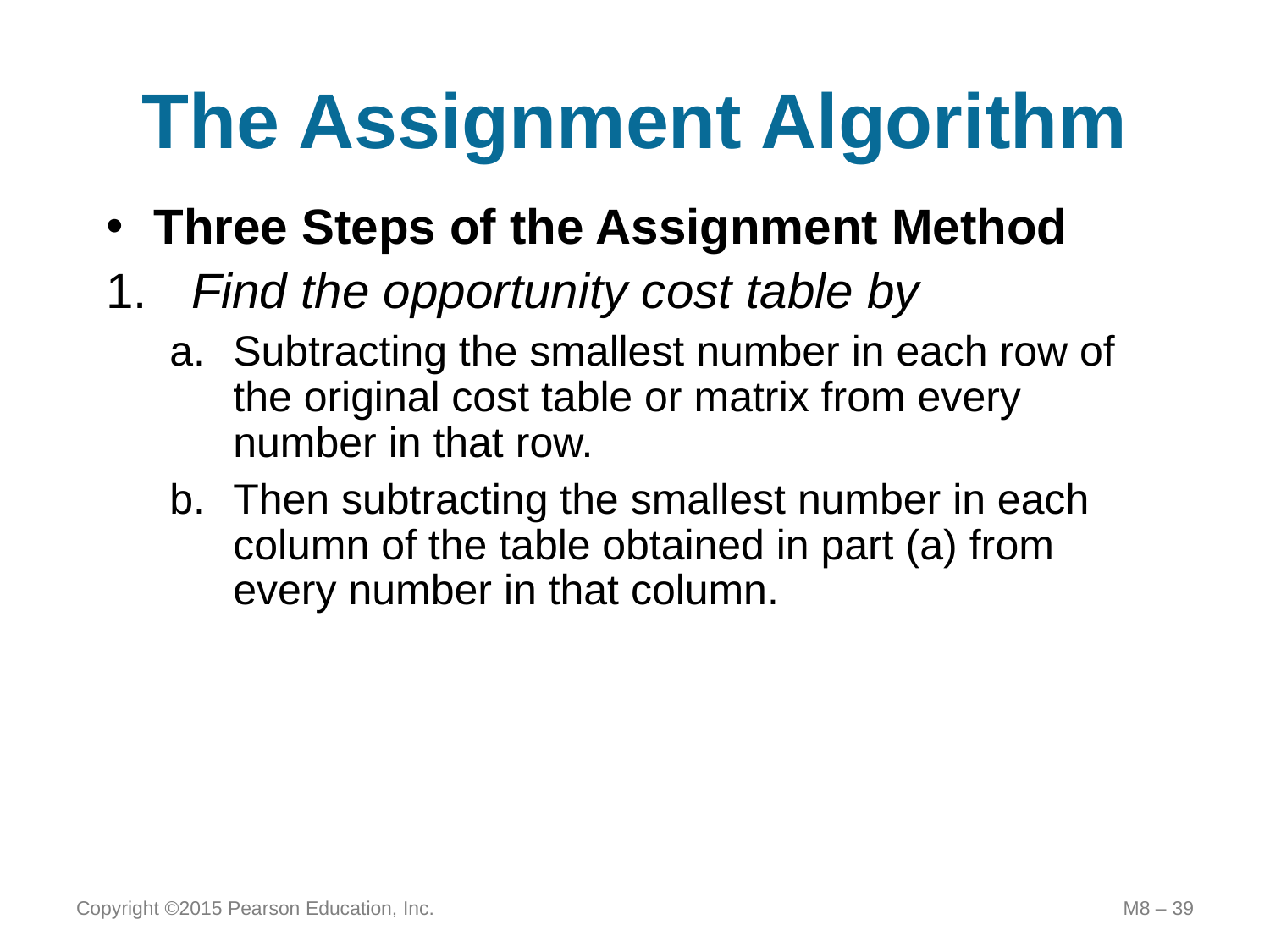

# The Assignment Algorithm
Three Steps of the Assignment Method
 Find the opportunity cost table by
Subtracting the smallest number in each row of the original cost table or matrix from every number in that row.
Then subtracting the smallest number in each column of the table obtained in part (a) from every number in that column.
Copyright ©2015 Pearson Education, Inc.
M8 – 39